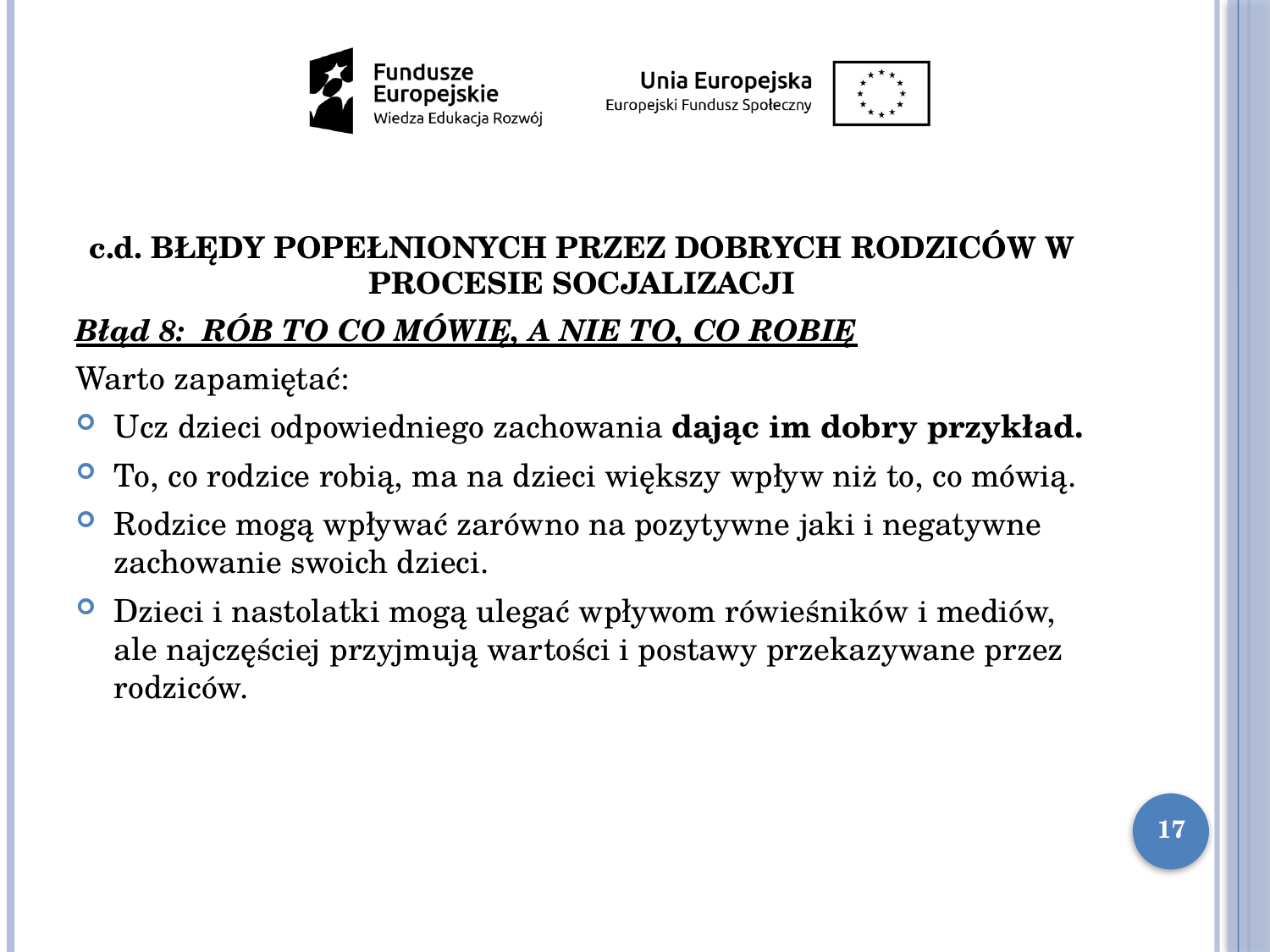

c.d. BŁĘDY POPEŁNIONYCH PRZEZ DOBRYCH RODZICÓW W PROCESIE SOCJALIZACJI
Błąd 8:  RÓB TO CO MÓWIĘ, A NIE TO, CO ROBIĘ
Warto zapamiętać:
Ucz dzieci odpowiedniego zachowania dając im dobry przykład.
To, co rodzice robią, ma na dzieci większy wpływ niż to, co mówią.
Rodzice mogą wpływać zarówno na pozytywne jaki i negatywne zachowanie swoich dzieci.
Dzieci i nastolatki mogą ulegać wpływom rówieśników i mediów, ale najczęściej przyjmują wartości i postawy przekazywane przez rodziców.

17